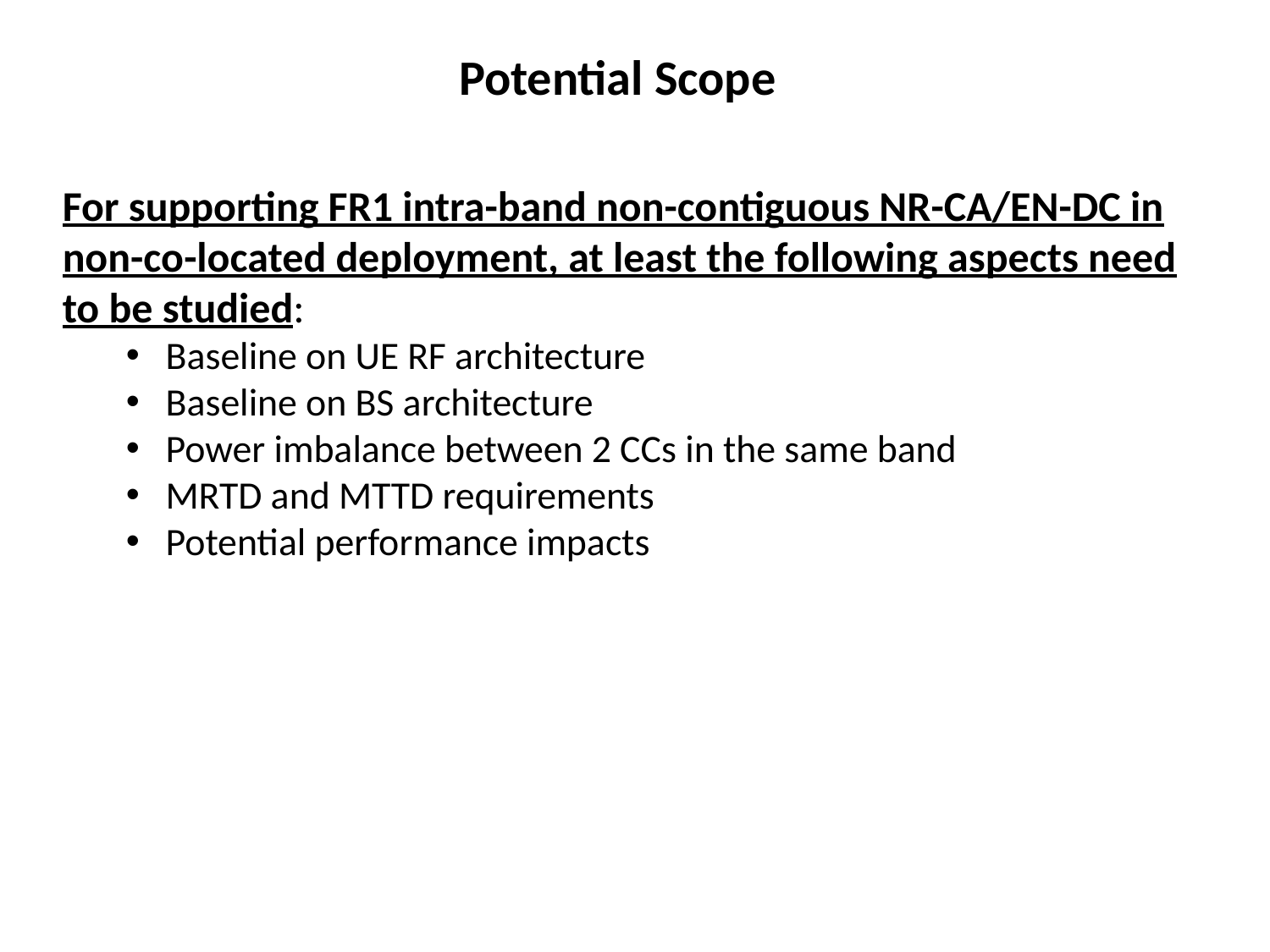

Potential Scope
For supporting FR1 intra-band non-contiguous NR-CA/EN-DC in non-co-located deployment, at least the following aspects need to be studied:
Baseline on UE RF architecture
Baseline on BS architecture
Power imbalance between 2 CCs in the same band
MRTD and MTTD requirements
Potential performance impacts